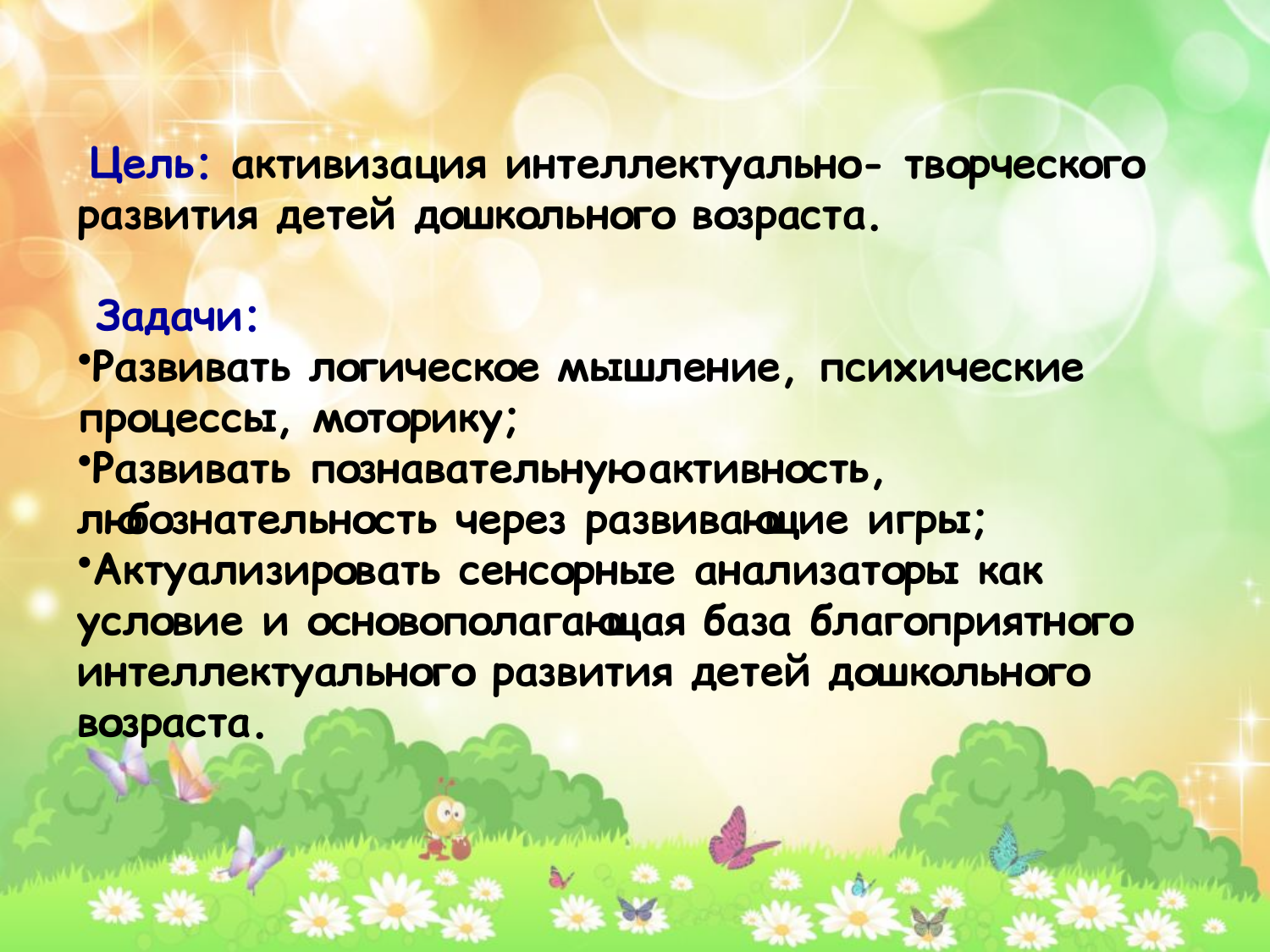

Цель: активизация интеллектуально- творческого развития детей дошкольного возраста.

 Задачи:
Развивать логическое мышление, психические процессы, моторику;
Развивать познавательную активность, любознательность через развивающие игры;
Актуализировать сенсорные анализаторы как условие и основополагающая база благоприятного интеллектуального развития детей дошкольного возраста.